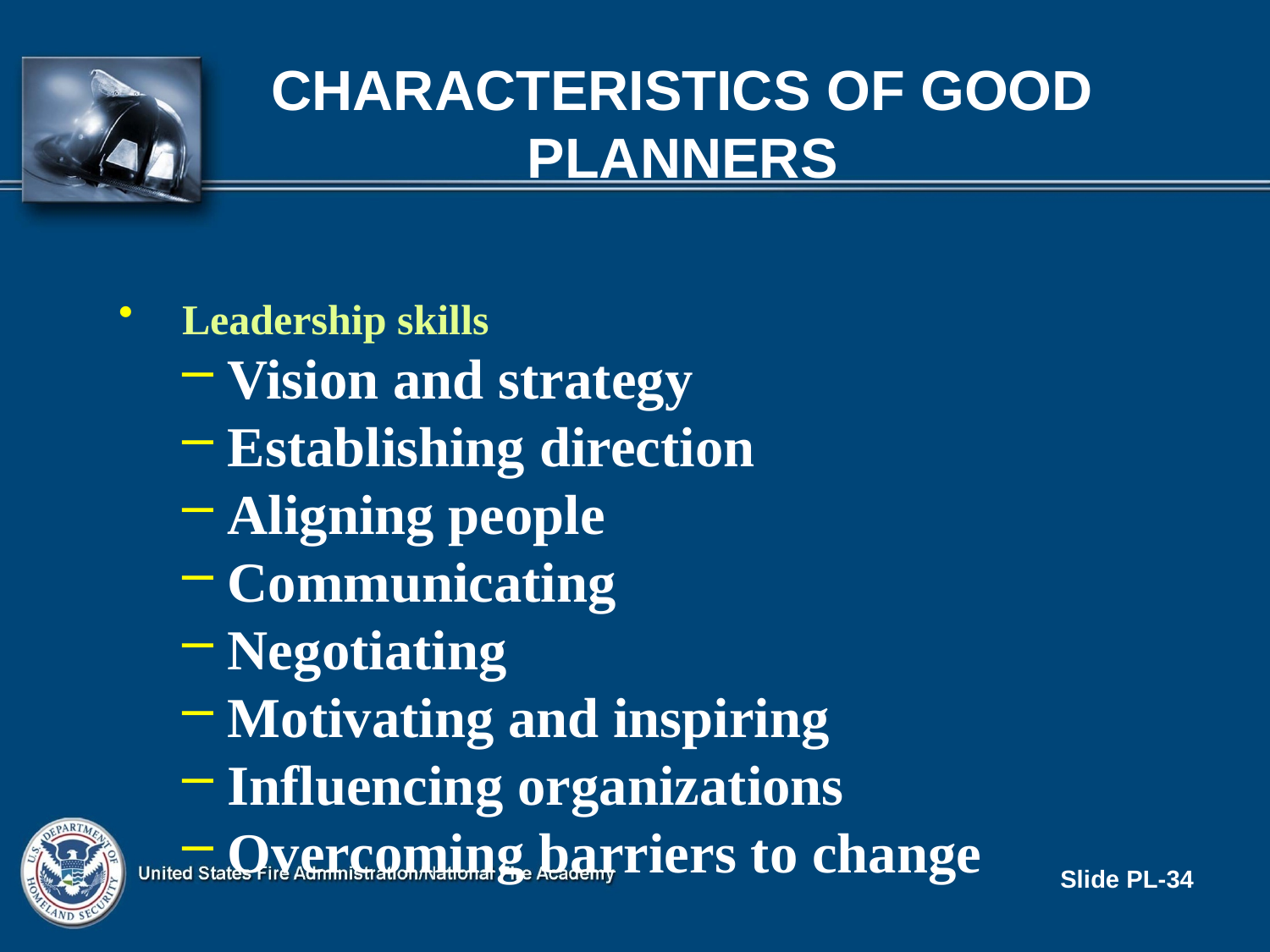

# CHARACTERISTICS OF GOOD PLANNERS
Leadership skills
 Vision and strategy
 Establishing direction
 Aligning people
 Communicating
 Negotiating
 Motivating and inspiring
 Influencing organizations
 Overcoming barriers to change
Slide PL-34